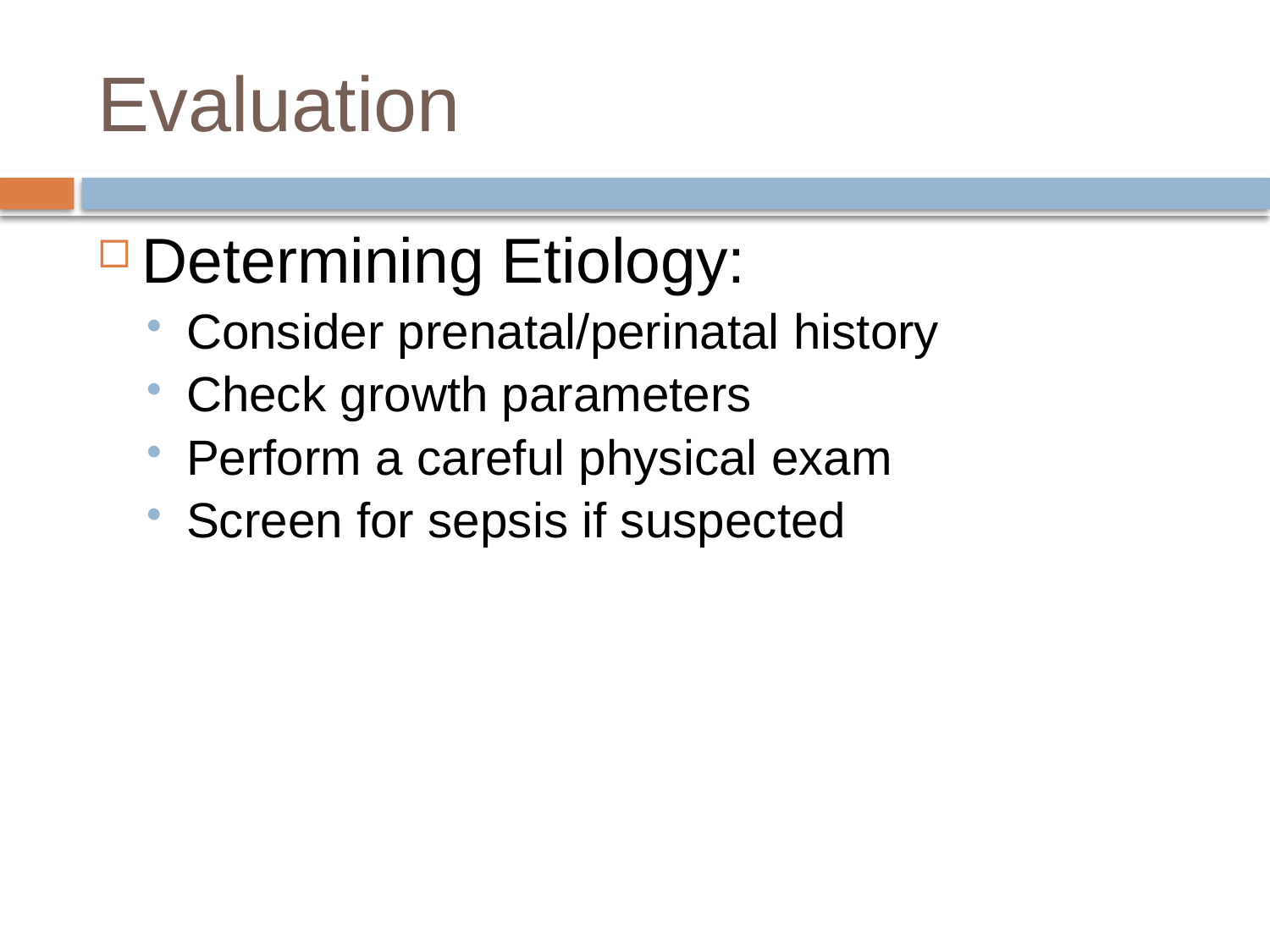

# Evaluation
Determining Etiology:
Consider prenatal/perinatal history
Check growth parameters
Perform a careful physical exam
Screen for sepsis if suspected